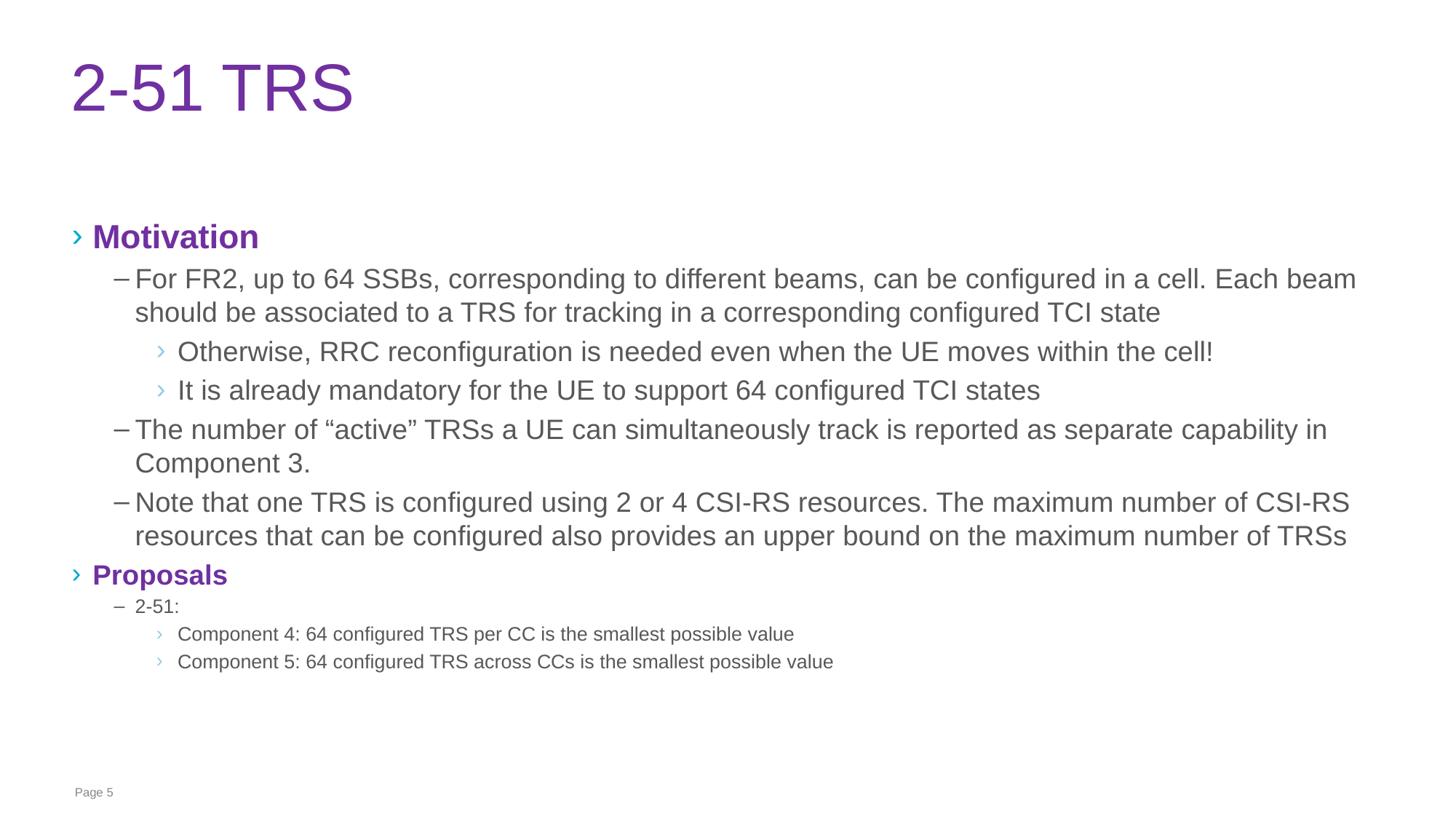

# 2-51 TRS
Motivation
For FR2, up to 64 SSBs, corresponding to different beams, can be configured in a cell. Each beam should be associated to a TRS for tracking in a corresponding configured TCI state
Otherwise, RRC reconfiguration is needed even when the UE moves within the cell!
It is already mandatory for the UE to support 64 configured TCI states
The number of “active” TRSs a UE can simultaneously track is reported as separate capability in Component 3.
Note that one TRS is configured using 2 or 4 CSI-RS resources. The maximum number of CSI-RS resources that can be configured also provides an upper bound on the maximum number of TRSs
Proposals
2-51:
Component 4: 64 configured TRS per CC is the smallest possible value
Component 5: 64 configured TRS across CCs is the smallest possible value